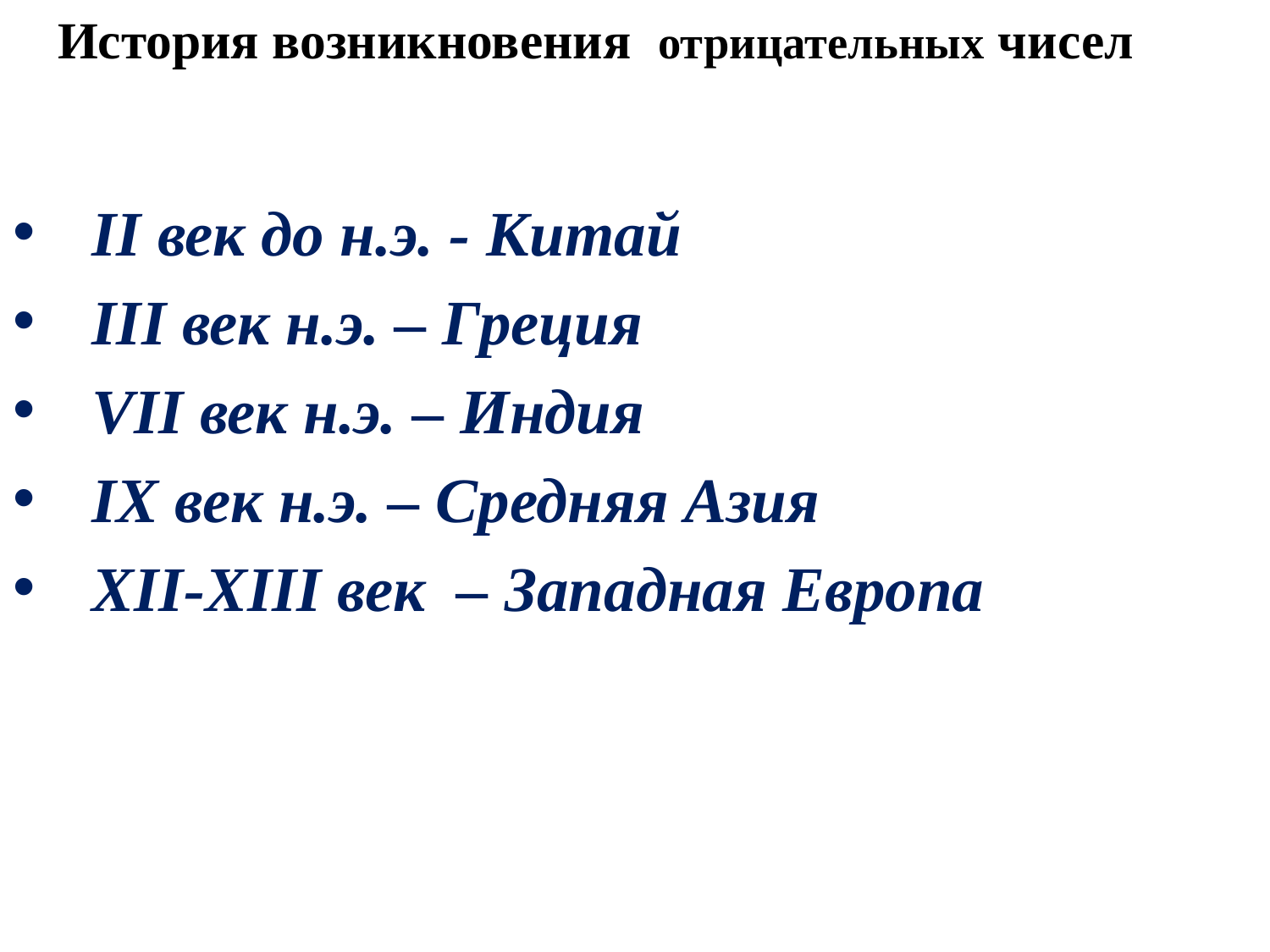

# История возникновения  отрицательных чисел
  II век до н.э. - Китай
  III век н.э. – Греция
  VII век н.э. – Индия
  IX век н.э. – Средняя Азия
  XII-XIII век  – Западная Европа